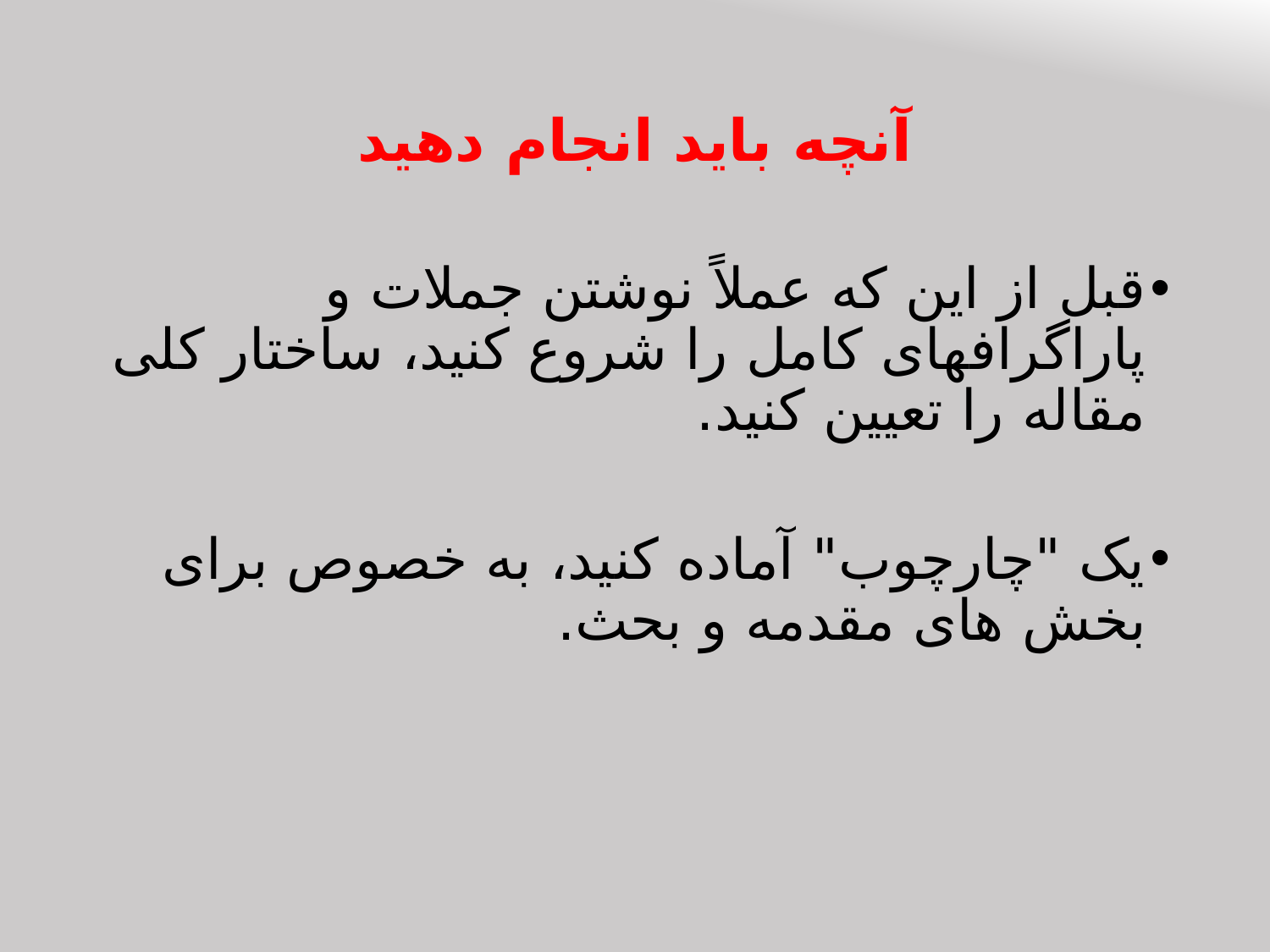

# آنچه باید انجام دهید
قبل از این که عملاً نوشتن جملات و پاراگراف‎های کامل را شروع کنید، ساختار کلی مقاله را تعیین کنید.

یک "چارچوب" آماده کنید، به خصوص برای بخش های مقدمه و بحث.